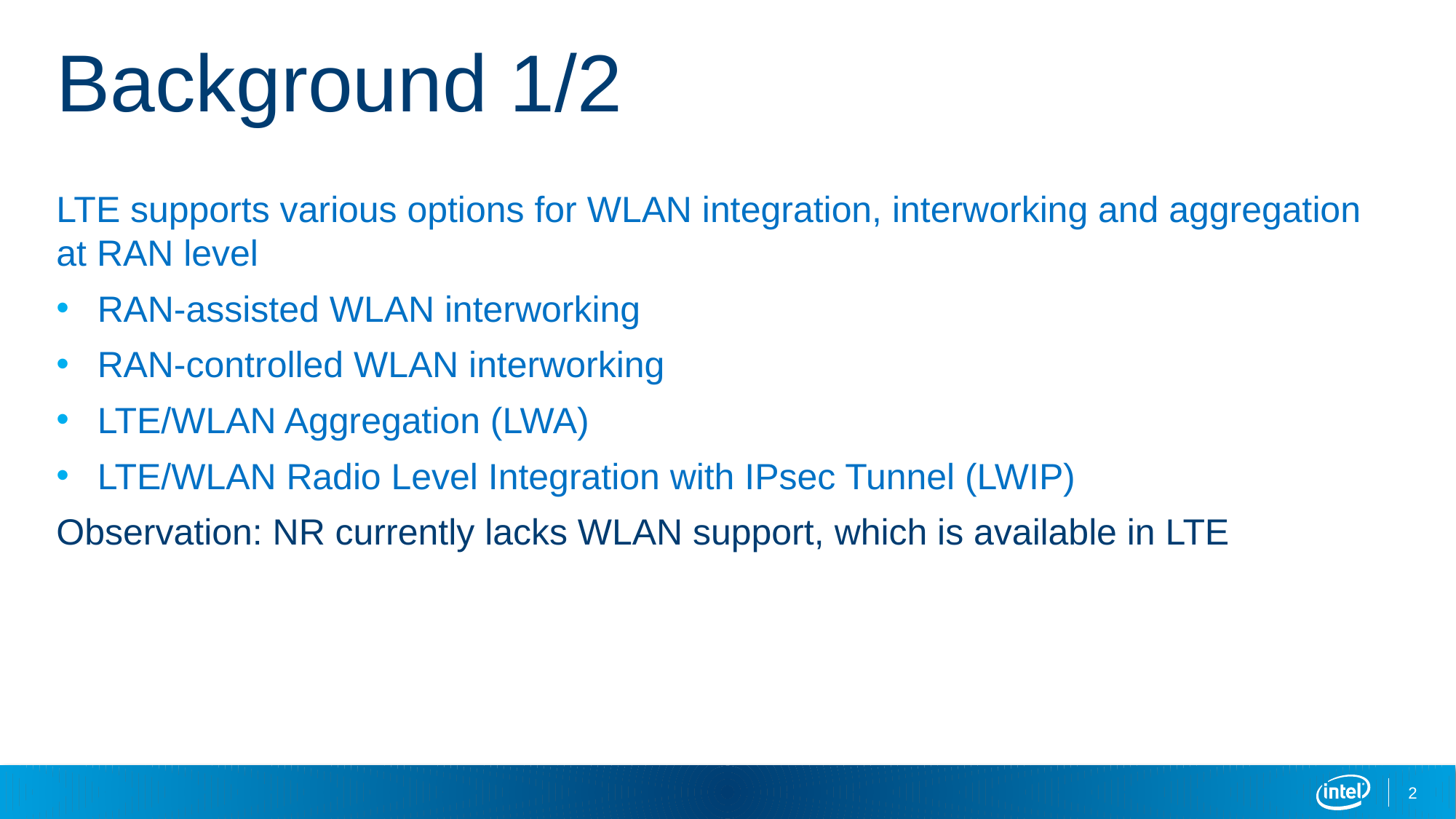

# Background 1/2
LTE supports various options for WLAN integration, interworking and aggregation at RAN level
RAN-assisted WLAN interworking
RAN-controlled WLAN interworking
LTE/WLAN Aggregation (LWA)
LTE/WLAN Radio Level Integration with IPsec Tunnel (LWIP)
Observation: NR currently lacks WLAN support, which is available in LTE
2